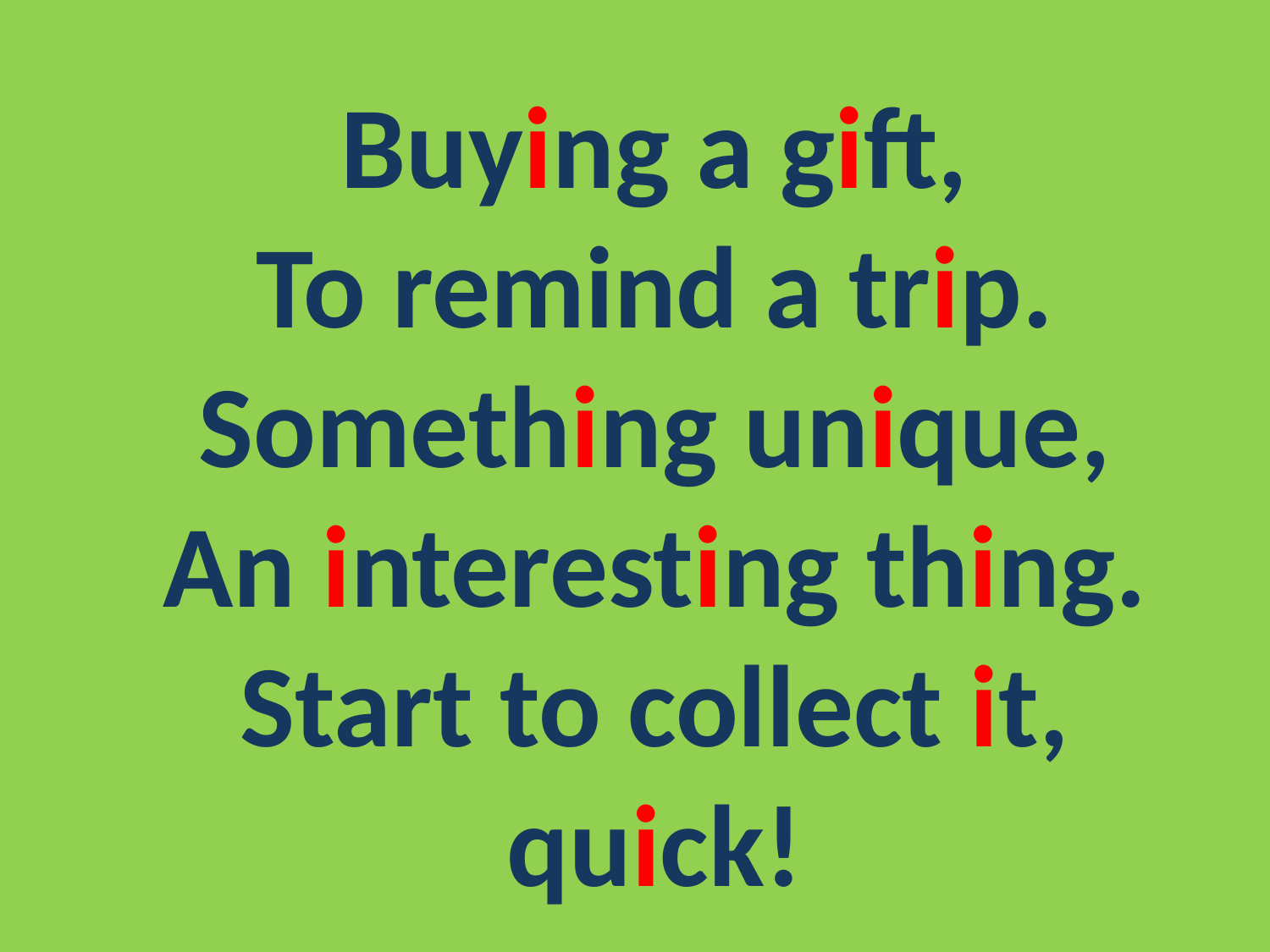

# Buying a gift, To remind a trip. Something unique, An interesting thing. Start to collect it, quick!